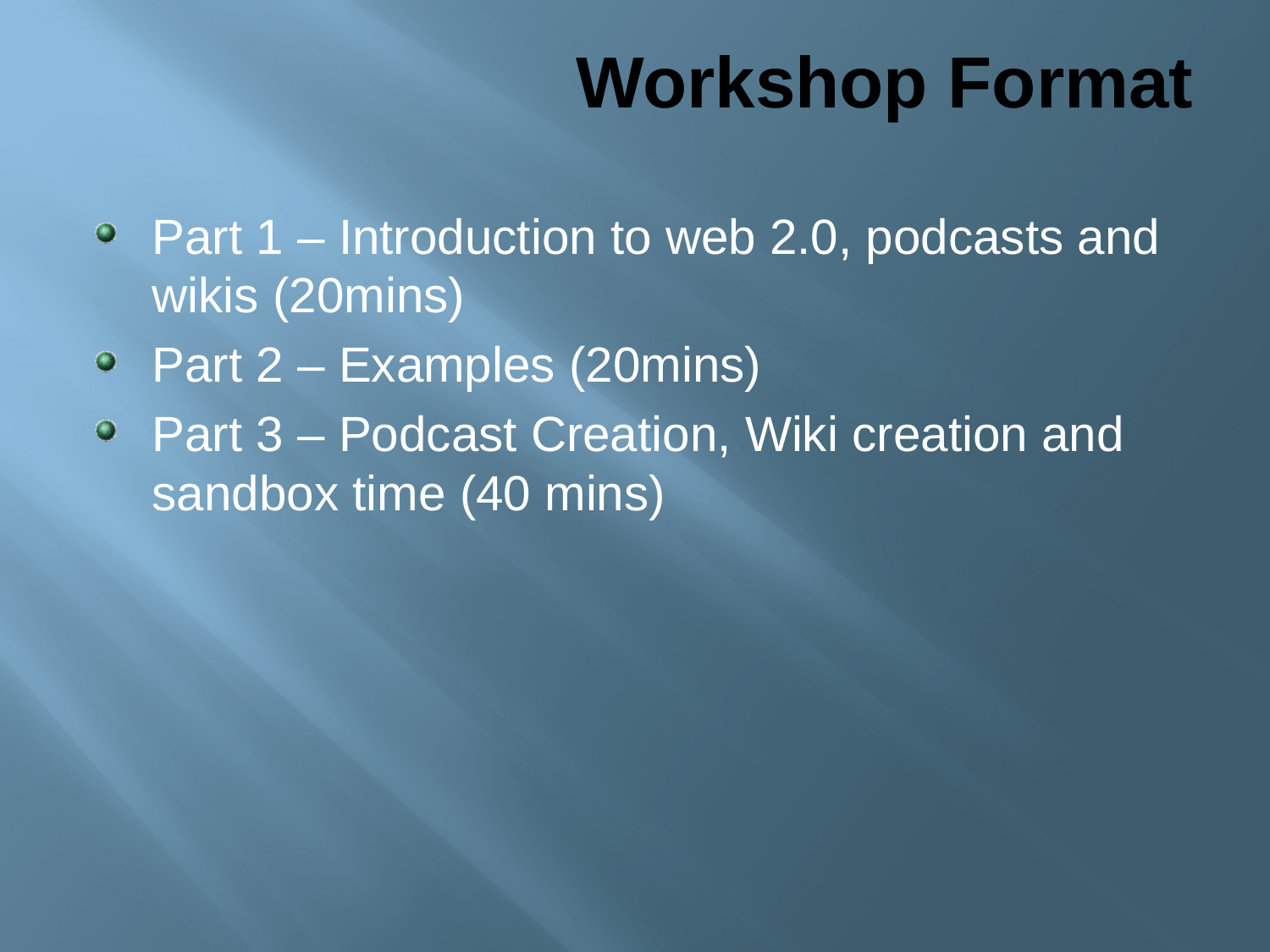

# Workshop Format
Part 1 – Introduction to web 2.0, podcasts and wikis (20mins)
Part 2 – Examples (20mins)
Part 3 – Podcast Creation, Wiki creation and sandbox time (40 mins)